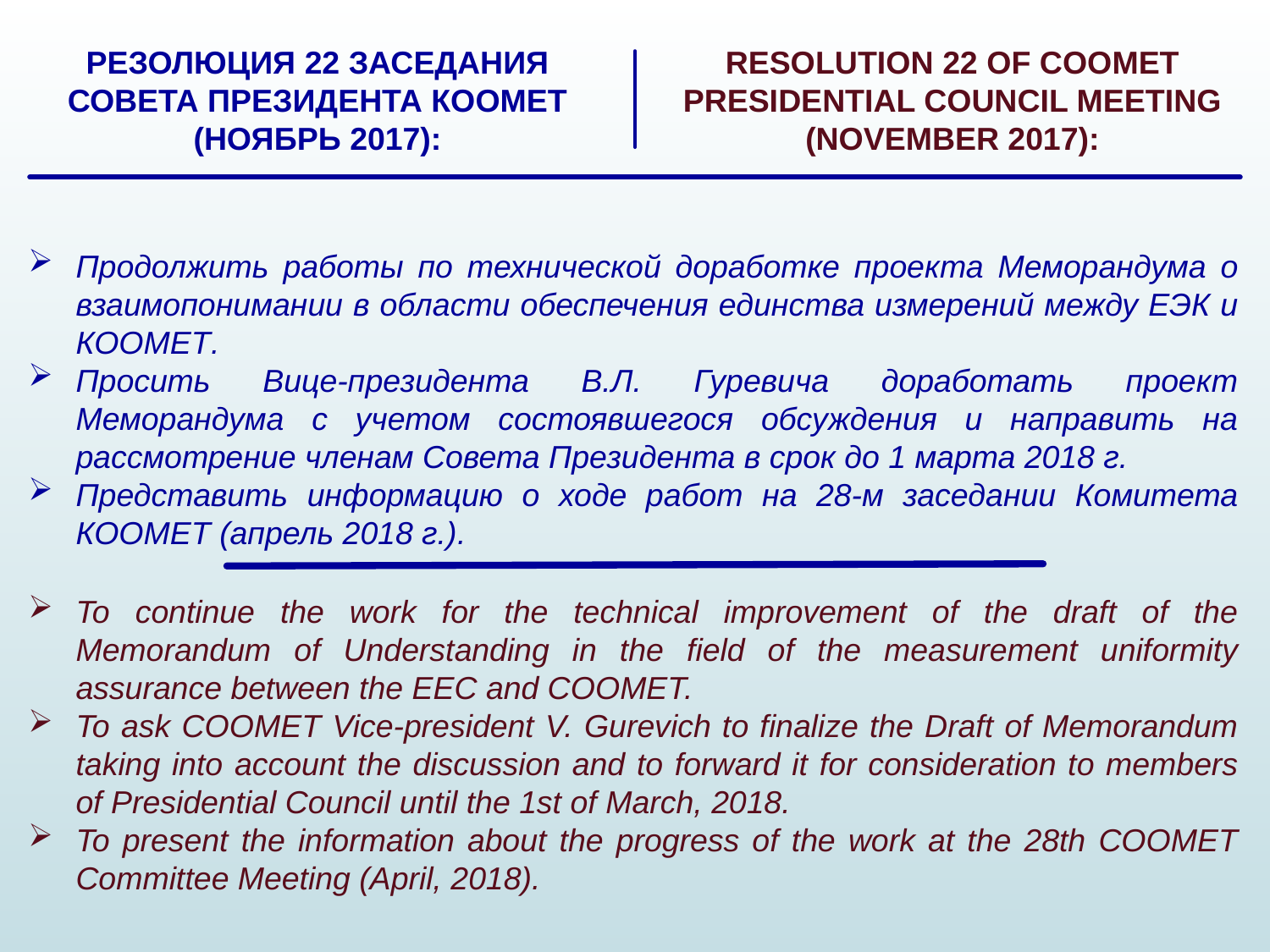

РЕЗОЛЮЦИЯ 22 ЗАСЕДАНИЯ
СОВЕТА ПРЕЗИДЕНТА КООМЕТ
(НОЯБРЬ 2017):
RESOLUTION 22 OF COOMET
PRESIDENTIAL COUNCIL MEETING (NOVEMBER 2017):
Продолжить работы по технической доработке проекта Меморандума о взаимопонимании в области обеспечения единства измерений между ЕЭК и КООМЕТ.
Просить Вице-президента В.Л. Гуревича доработать проект Меморандума с учетом состоявшегося обсуждения и направить на рассмотрение членам Совета Президента в срок до 1 марта 2018 г.
Представить информацию о ходе работ на 28-м заседании Комитета КООМЕТ (апрель 2018 г.).
To continue the work for the technical improvement of the draft of the Memorandum of Understanding in the field of the measurement uniformity assurance between the EEC and COOMET.
To ask COOMET Vice-president V. Gurevich to finalize the Draft of Memorandum taking into account the discussion and to forward it for consideration to members of Presidential Council until the 1st of March, 2018.
To present the information about the progress of the work at the 28th COOMET Committee Meeting (April, 2018).